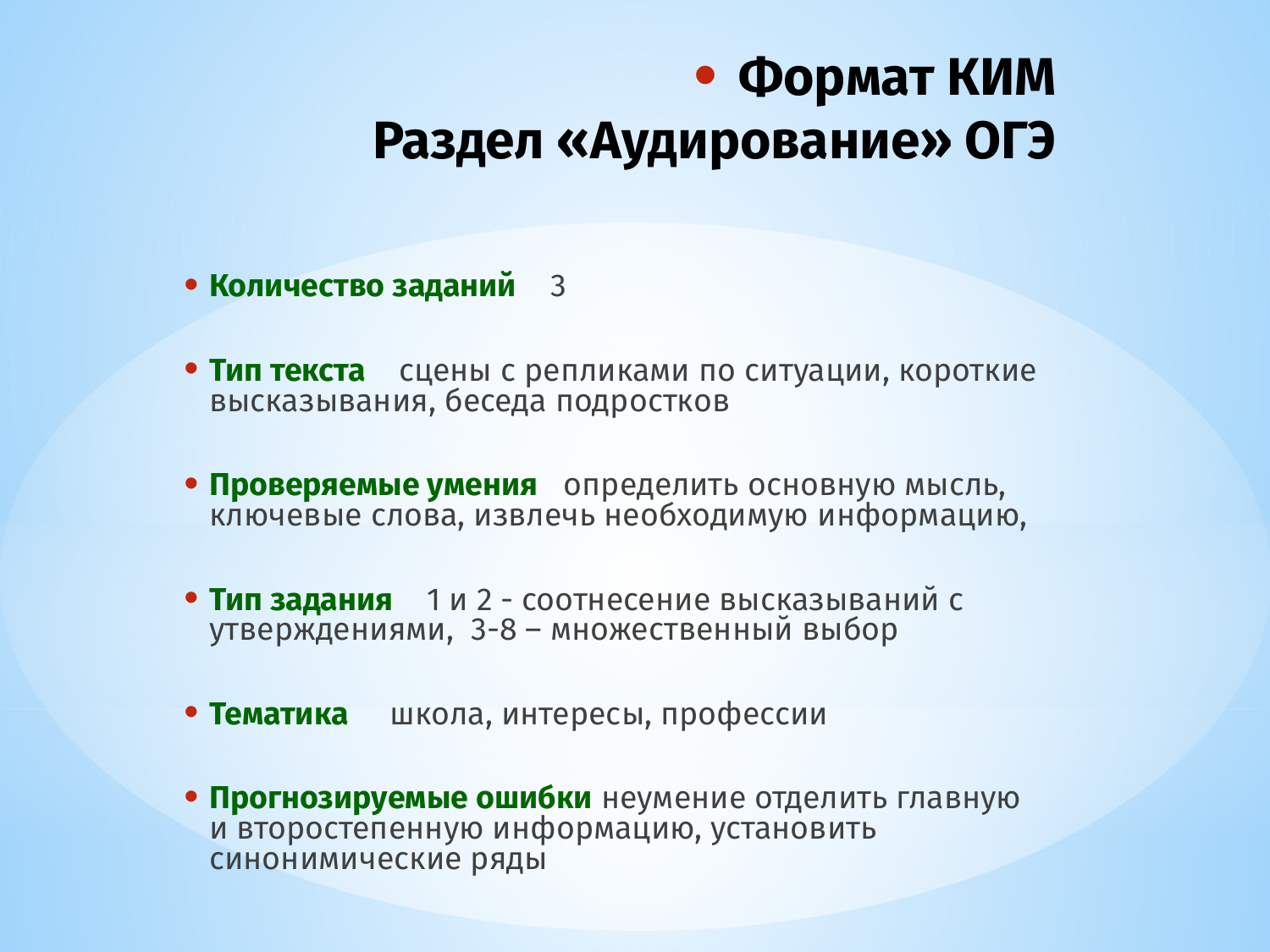

# Формат КИМ Раздел «Аудирование» ОГЭ
Количество заданий    3

Тип текста    сцены с репликами по ситуации, короткие высказывания, беседа подростков

Проверяемые умения   определить основную мысль, ключевые слова, извлечь необходимую информацию,

Тип задания    1 и 2 - соотнесение высказываний с утверждениями,  3-8 – множественный выбор

Тематика     школа, интересы, профессии

Прогнозируемые ошибки неумение отделить главную и второстепенную информацию, установить синонимические ряды